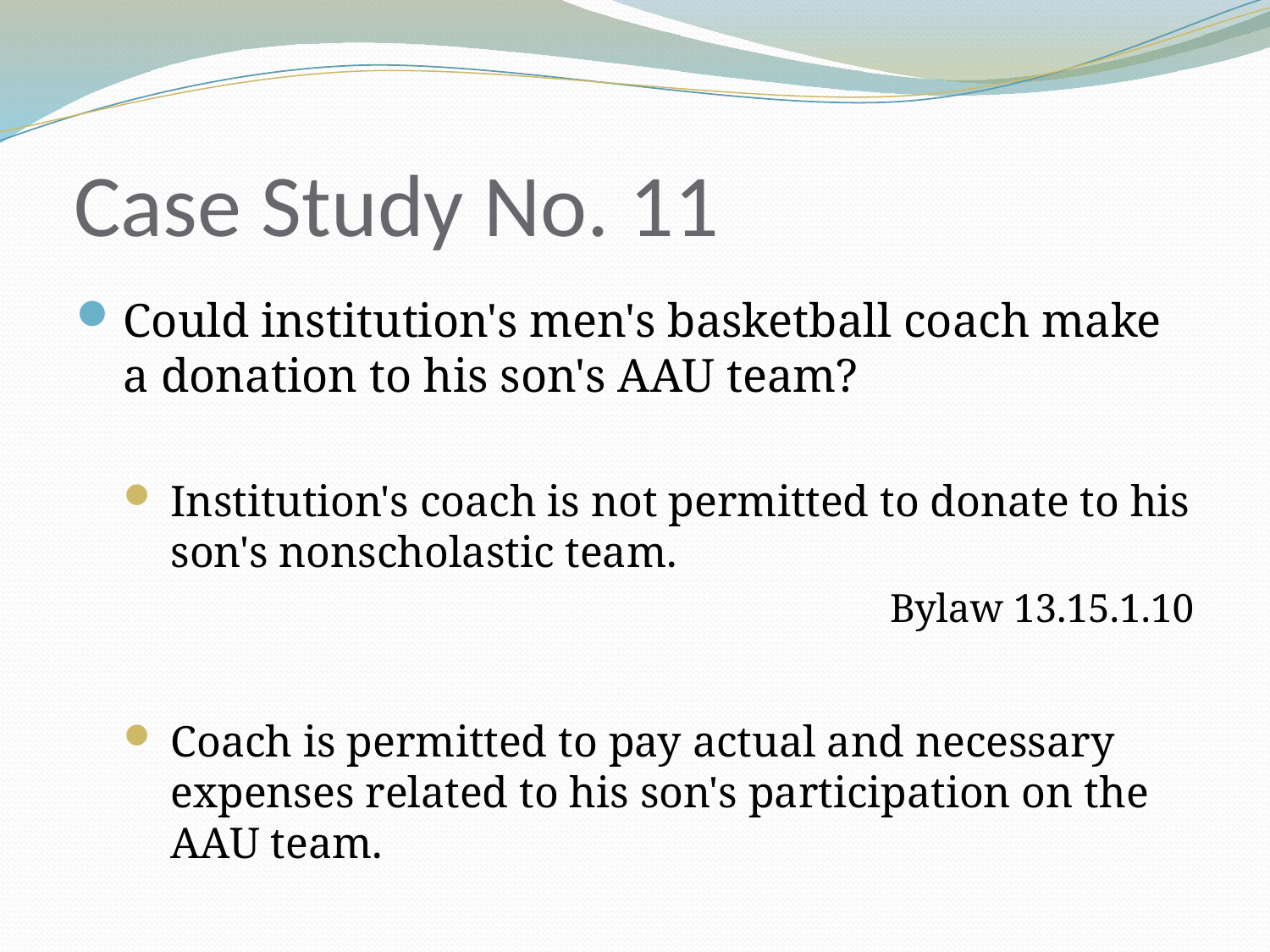

# Case Study No. 11
Could institution's men's basketball coach make a donation to his son's AAU team?

Institution's coach is not permitted to donate to his son's nonscholastic team.
Bylaw 13.15.1.10

Coach is permitted to pay actual and necessary expenses related to his son's participation on the AAU team.